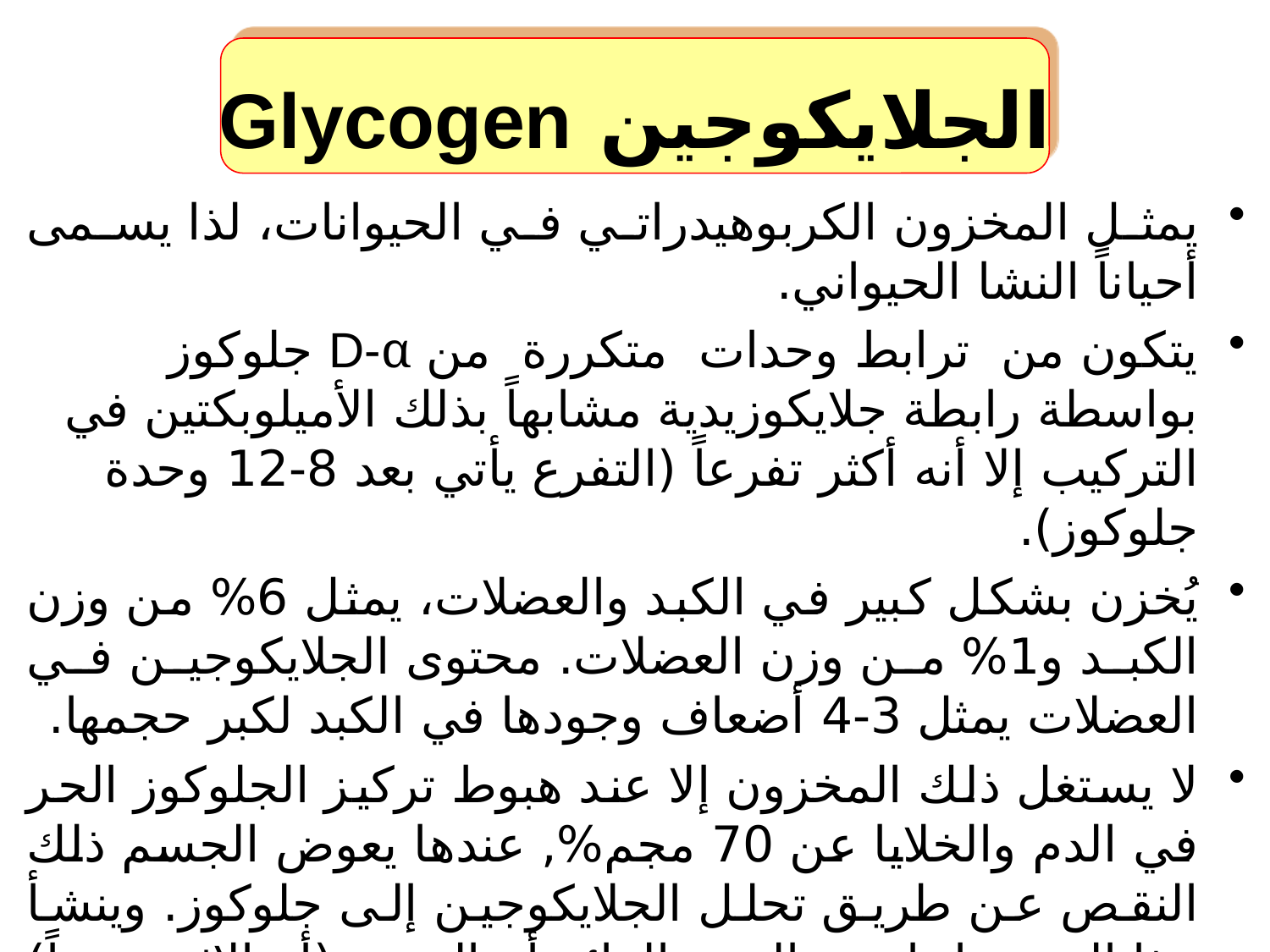

# الجلايكوجين Glycogen

يمثل المخزون الكربوهيدراتي في الحيوانات، لذا يسمى أحياناً النشا الحيواني.
يتكون من  ترابط وحدات  متكررة  من D-α جلوكوز بواسطة رابطة جلايكوزيدية مشابهاً بذلك الأميلوبكتين في التركيب إلا أنه أكثر تفرعاً (التفرع يأتي بعد 8-12 وحدة جلوكوز).
يُخزن بشكل كبير في الكبد والعضلات، يمثل 6% من وزن الكبد و1% من وزن العضلات. محتوى الجلايكوجين في العضلات يمثل 3-4 أضعاف وجودها في الكبد لكبر حجمها.
لا يستغل ذلك المخزون إلا عند هبوط تركيز الجلوكوز الحر في الدم والخلايا عن 70 مجم%, عندها يعوض الجسم ذلك النقص عن طريق تحلل الجلايكوجين إلى جلوكوز. وينشأ هذا النقص إما عند الجهد الزائد أو الصوم (أو الاثنين معاً) أو عند فشل في وظائف غدة البنكرياس.
مخزون الجلايكوجين في الكبد يستهلك تماماً بعد 12-18 ساعة من الصيام التام بينما يستهلك جلايكوجين العضلات فقط بعد المجهود العالي ولفترة طويلة.
ويعطي لوناً أحمراً مع اختبار اليود.